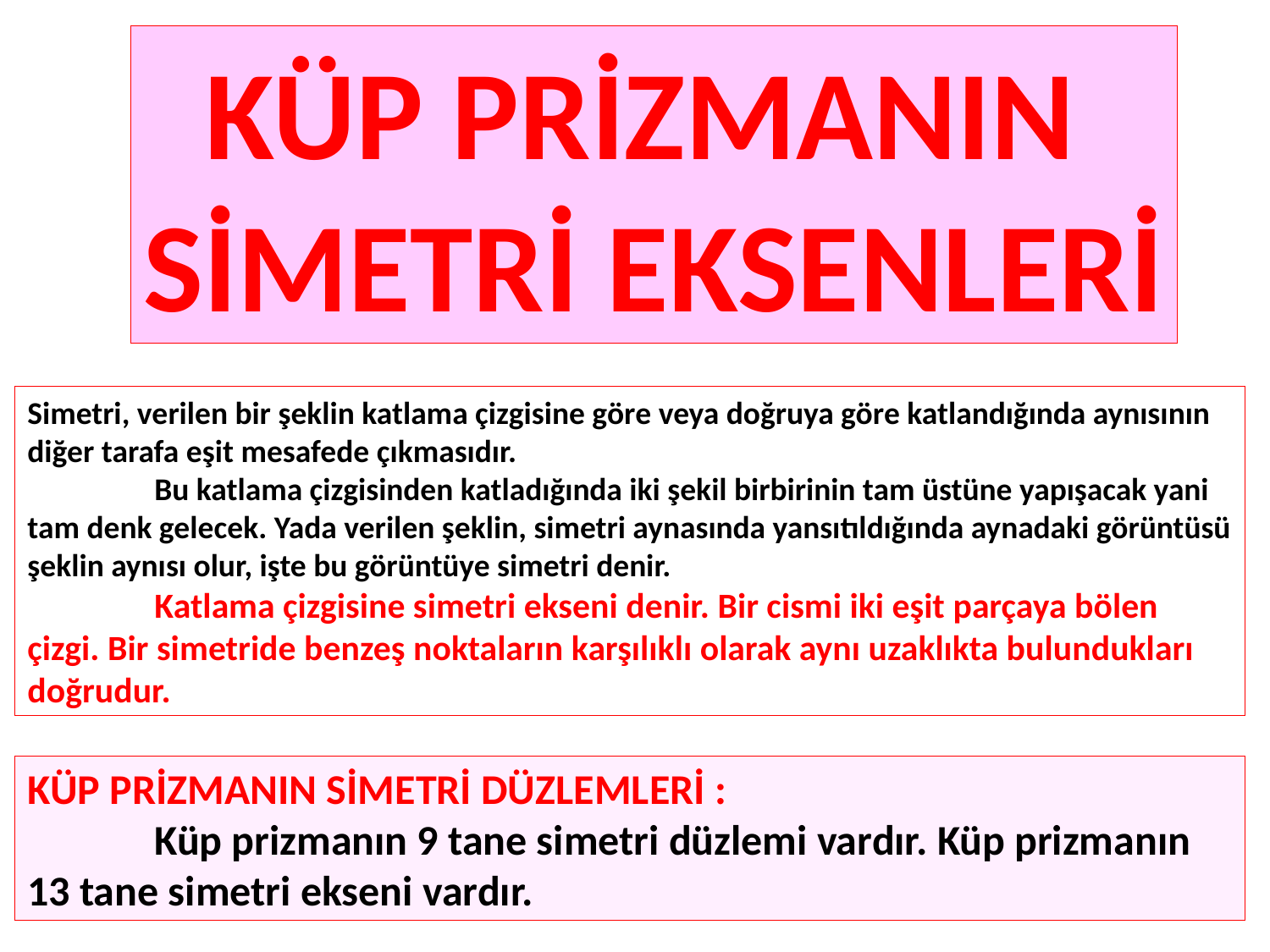

KÜP PRİZMANIN
SİMETRİ EKSENLERİ
Simetri, verilen bir şeklin katlama çizgisine göre veya doğruya göre katlandığında aynısının diğer tarafa eşit mesafede çıkmasıdır.
	Bu katlama çizgisinden katladığında iki şekil birbirinin tam üstüne yapışacak yani tam denk gelecek. Yada verilen şeklin, simetri aynasında yansıtıldığında aynadaki görüntüsü şeklin aynısı olur, işte bu görüntüye simetri denir.
	Katlama çizgisine simetri ekseni denir. Bir cismi iki eşit parçaya bölen çizgi. Bir simetride benzeş noktaların karşılıklı olarak aynı uzaklıkta bulundukları doğrudur.
KÜP PRİZMANIN SİMETRİ DÜZLEMLERİ :
	Küp prizmanın 9 tane simetri düzlemi vardır. Küp prizmanın 13 tane simetri ekseni vardır.